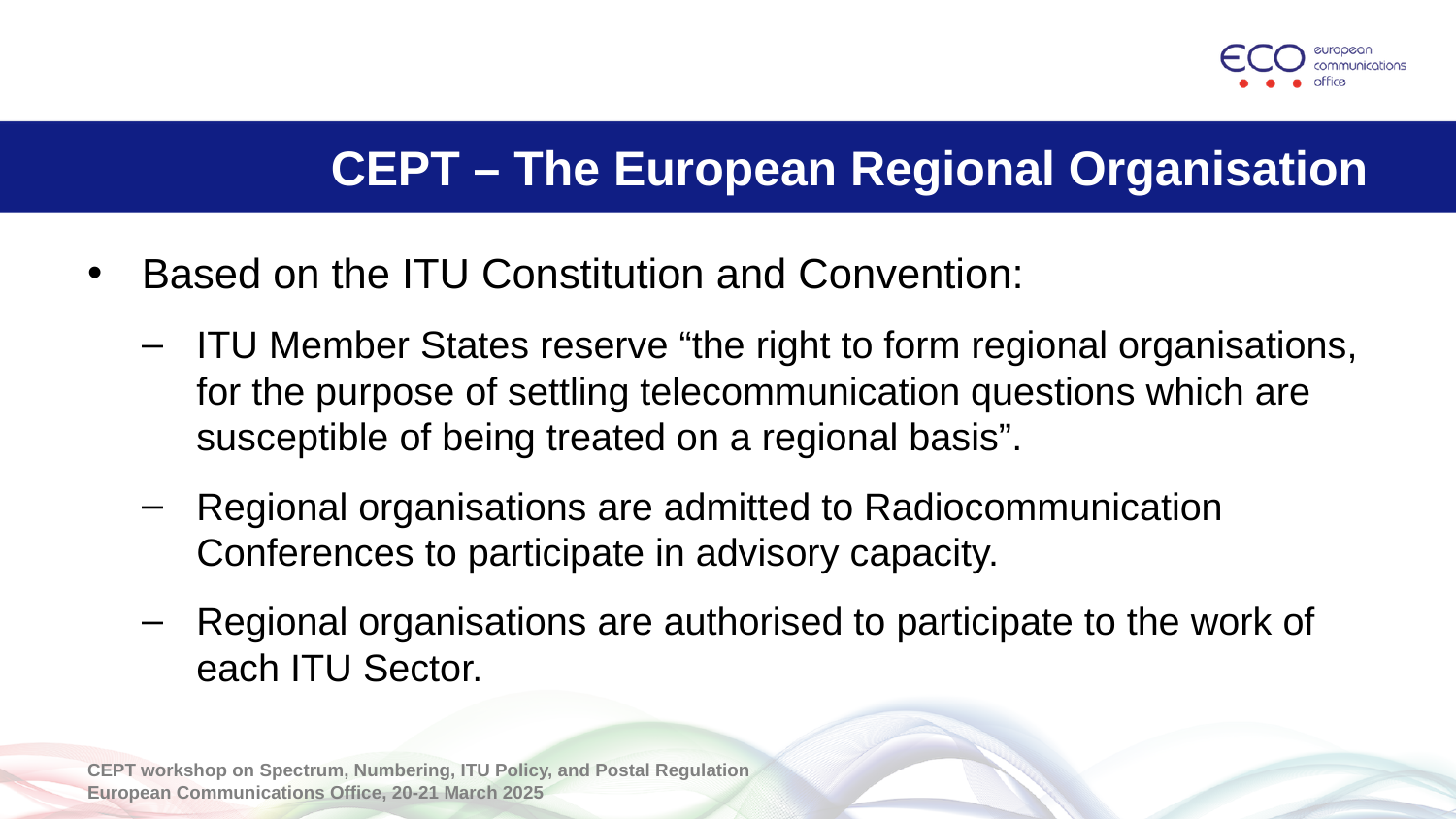

# CEPT – The European Regional Organisation
Based on the ITU Constitution and Convention:
ITU Member States reserve “the right to form regional organisations, for the purpose of settling telecommunication questions which are susceptible of being treated on a regional basis”.
Regional organisations are admitted to Radiocommunication Conferences to participate in advisory capacity.
Regional organisations are authorised to participate to the work of each ITU Sector.
CEPT workshop on Spectrum, Numbering, ITU Policy, and Postal Regulation
European Communications Office, 20-21 March 2025